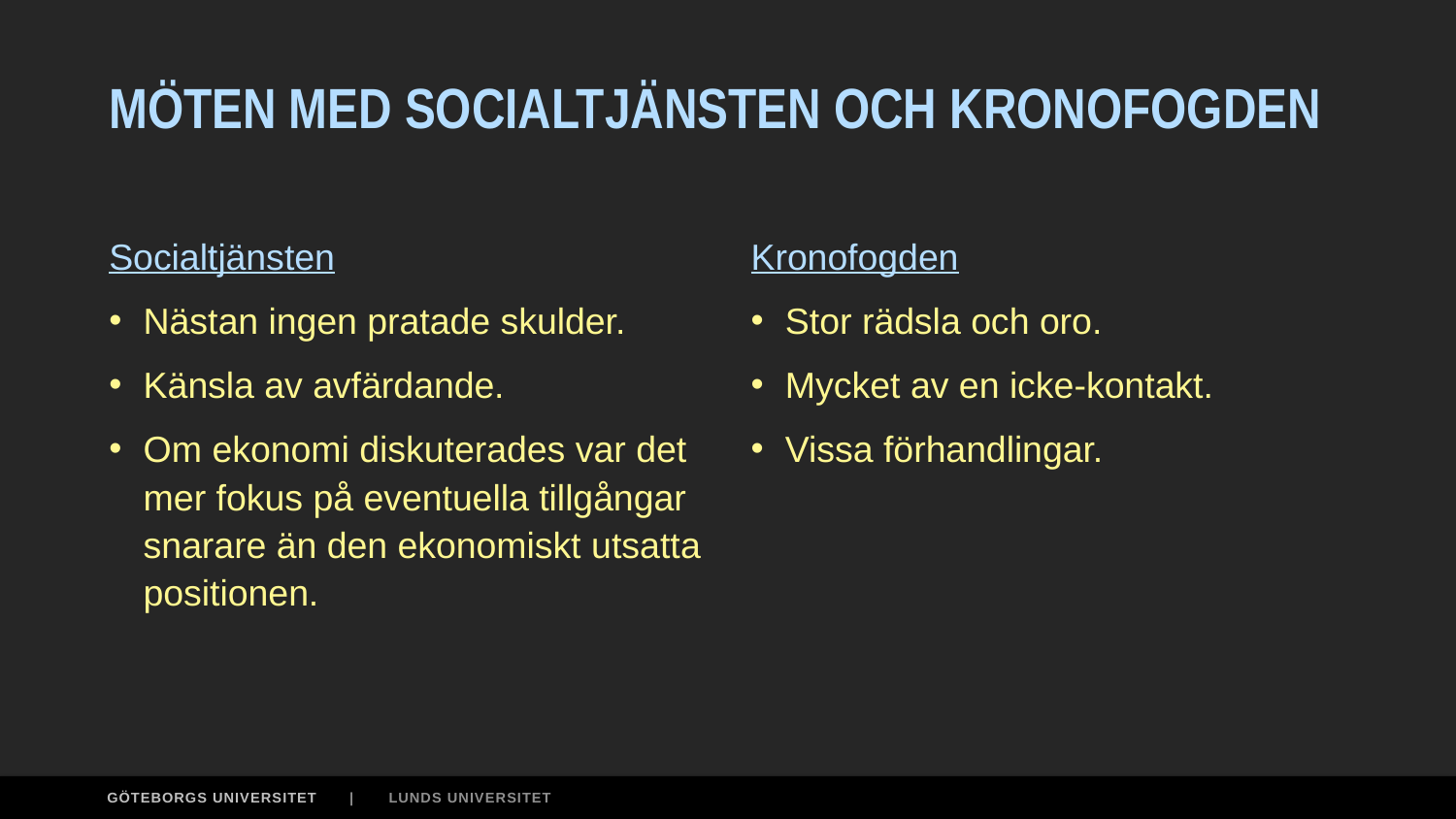

# MÖTEN MED SOCIALTJÄNSTEN OCH KRONOFOGDEN
Socialtjänsten
Nästan ingen pratade skulder.
Känsla av avfärdande.
Om ekonomi diskuterades var det mer fokus på eventuella tillgångar snarare än den ekonomiskt utsatta positionen.
Kronofogden
Stor rädsla och oro.
Mycket av en icke-kontakt.
Vissa förhandlingar.

|       LUNDS UNIVERSITET